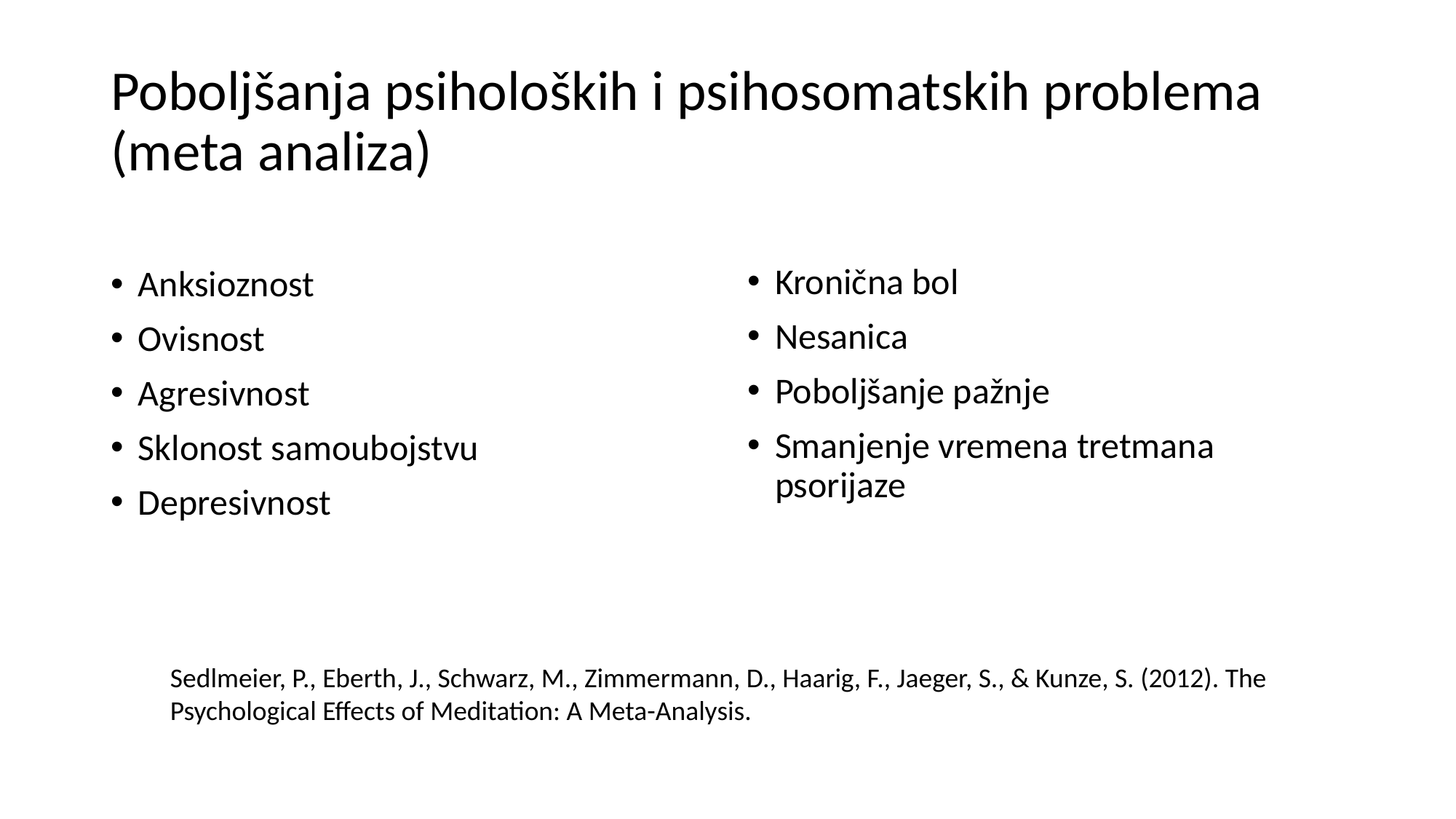

# Poboljšanja psiholoških i psihosomatskih problema (meta analiza)
Kronična bol
Nesanica
Poboljšanje pažnje
Smanjenje vremena tretmana psorijaze

Anksioznost
Ovisnost
Agresivnost
Sklonost samoubojstvu
Depresivnost

Sedlmeier, P., Eberth, J., Schwarz, M., Zimmermann, D., Haarig, F., Jaeger, S., & Kunze, S. (2012). The Psychological Effects of Meditation: A Meta-Analysis.